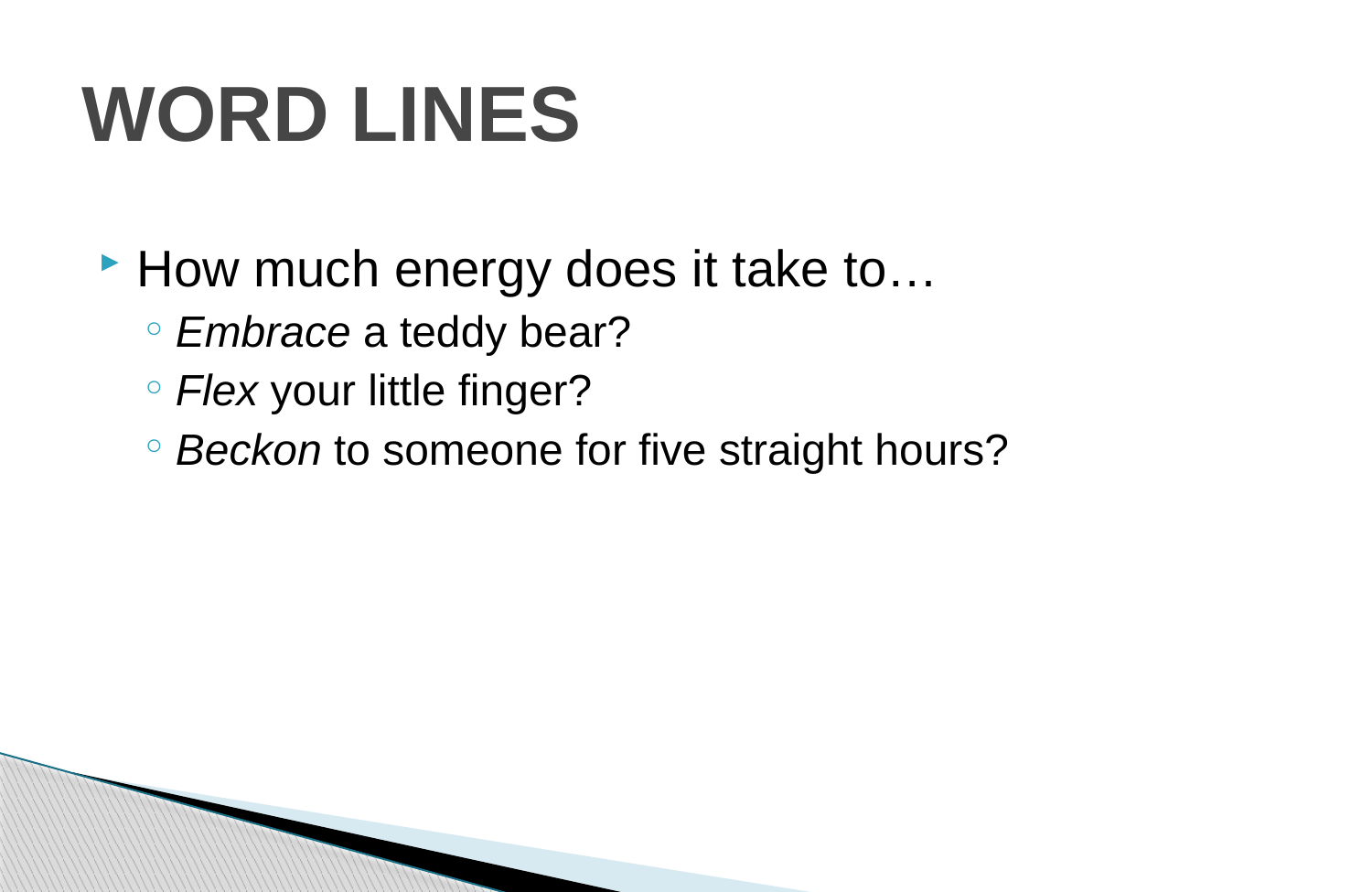

# WORD LINES
How much energy does it take to…
Embrace a teddy bear?
Flex your little finger?
Beckon to someone for five straight hours?